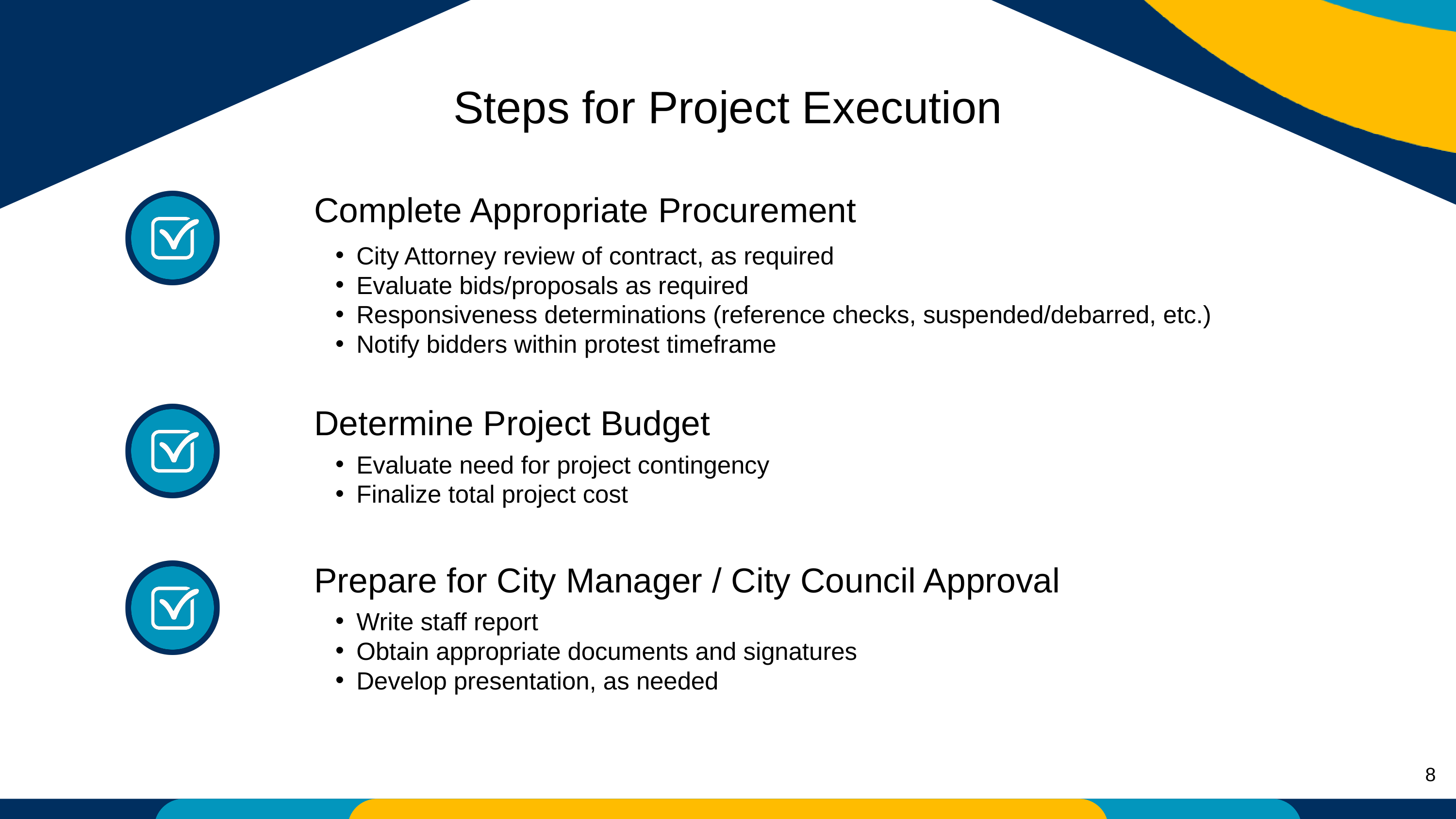

Steps for Project Execution
Complete Appropriate Procurement

City Attorney review of contract, as required
Evaluate bids/proposals as required
Responsiveness determinations (reference checks, suspended/debarred, etc.)
Notify bidders within protest timeframe
Determine Project Budget

Evaluate need for project contingency
Finalize total project cost
Prepare for City Manager / City Council Approval

Write staff report
Obtain appropriate documents and signatures
Develop presentation, as needed

8